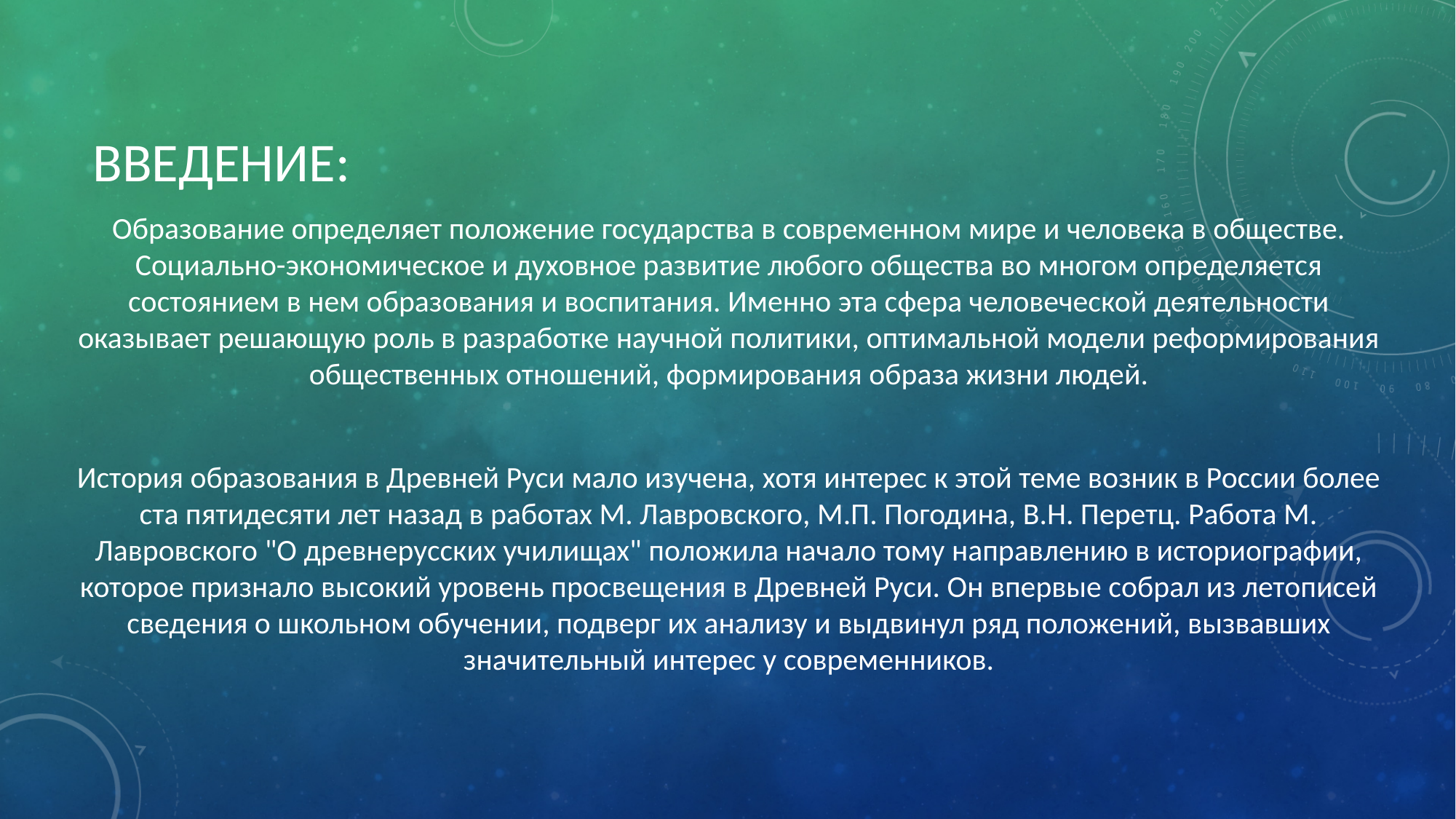

# Введение:
Образование определяет положение государства в современном мире и человека в обществе. Социально-экономическое и духовное развитие любого общества во многом определяется состоянием в нем образования и воспитания. Именно эта сфера человеческой деятельности оказывает решающую роль в разработке научной политики, оптимальной модели реформирования общественных отношений, формирования образа жизни людей.

История образования в Древней Руси мало изучена, хотя интерес к этой теме возник в России более ста пятидесяти лет назад в работах М. Лавровского, М.П. Погодина, В.Н. Перетц. Работа М. Лавровского "О древнерусских училищах" положила начало тому направлению в историографии, которое признало высокий уровень просвещения в Древней Руси. Он впервые собрал из летописей сведения о школьном обучении, подверг их анализу и выдвинул ряд положений, вызвавших значительный интерес у современников.